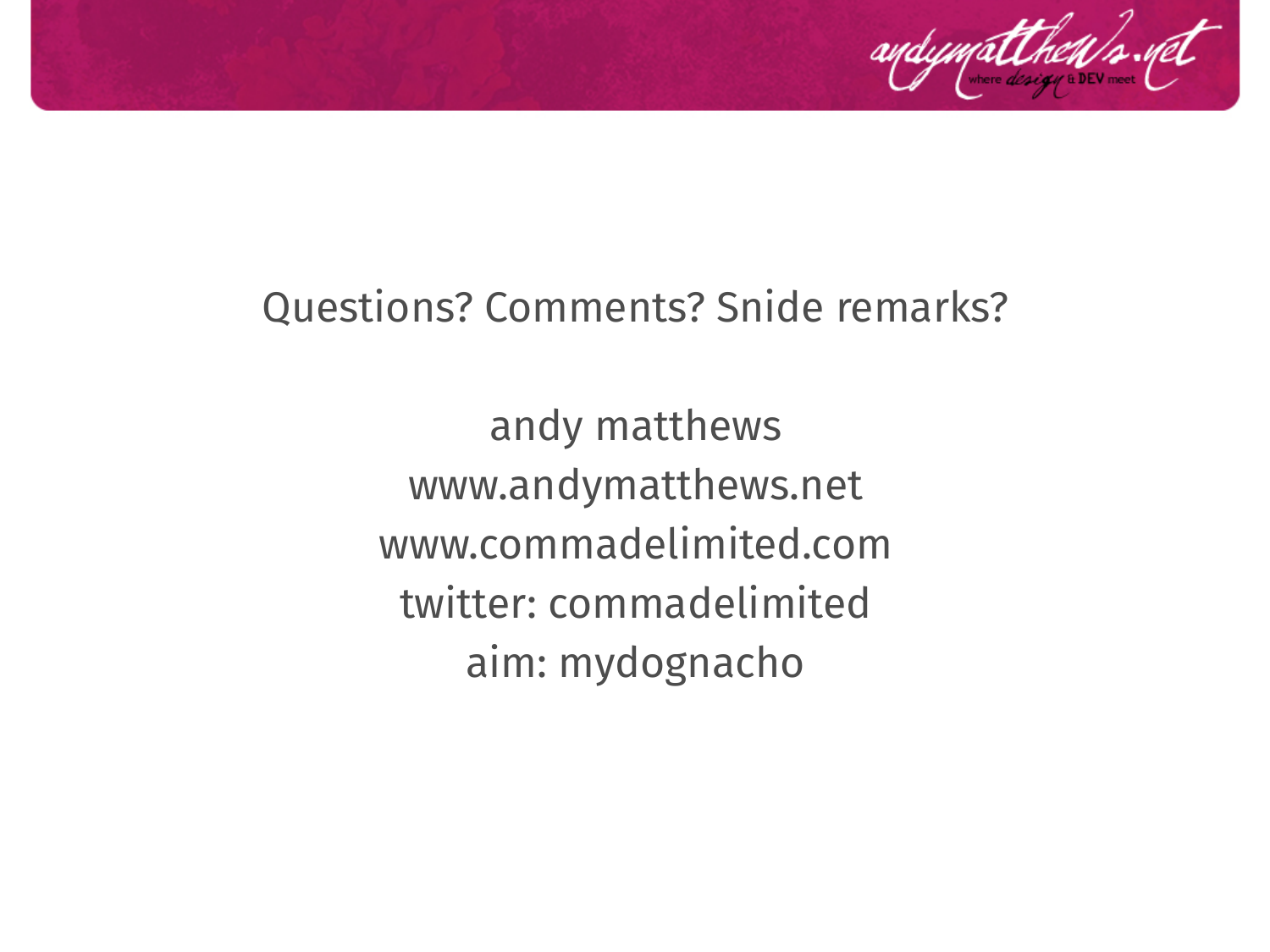

Questions? Comments? Snide remarks?

andy matthews
www.andymatthews.net
www.commadelimited.com
twitter: commadelimited
aim: mydognacho